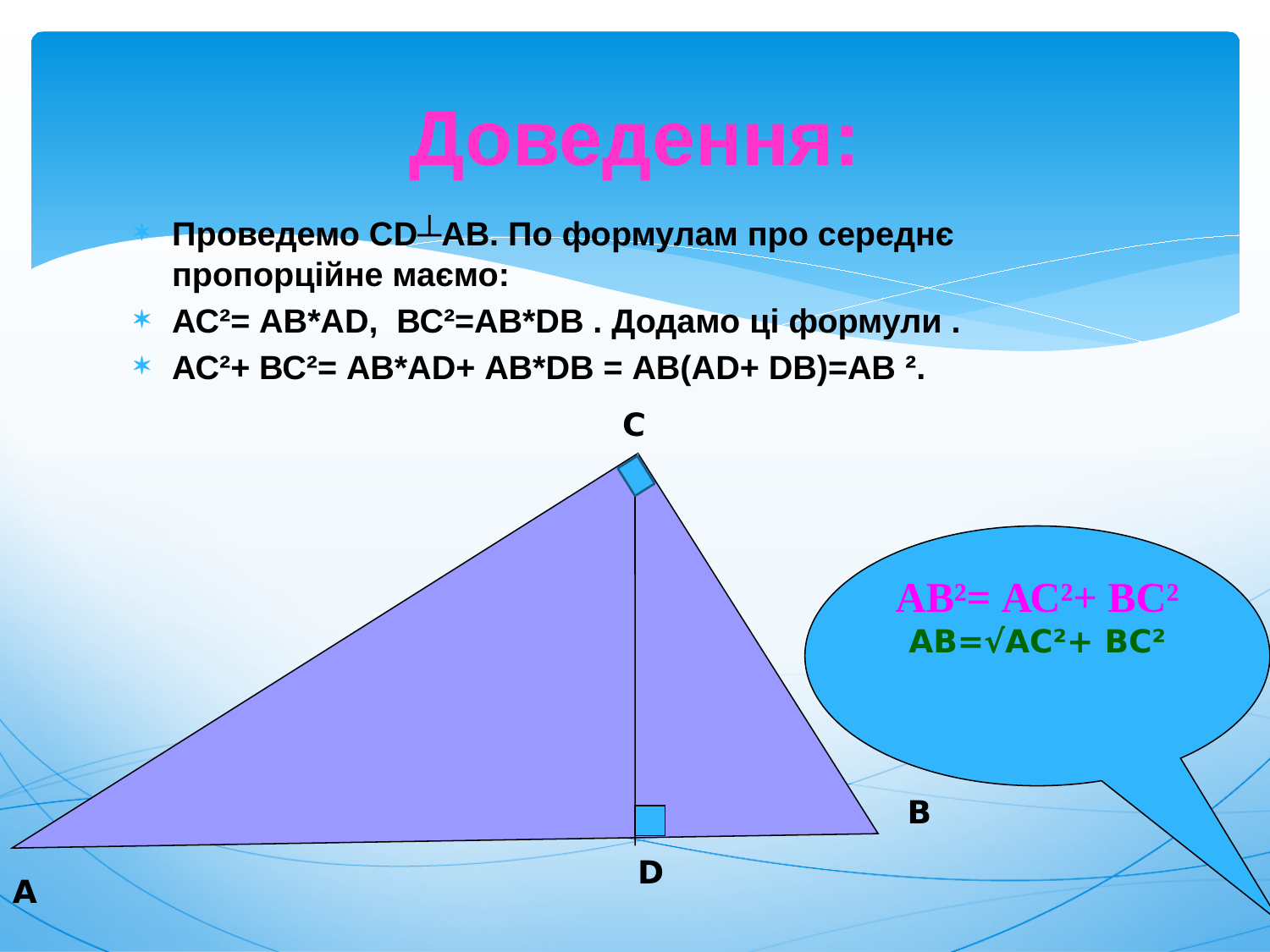

# Доведення:
Проведемо СD┴АВ. По формулам про середнє пропорційне маємо:
АС²= АВ*АD,  ВС²=АВ*DВ . Додамо ці формули .
АС²+ ВС²= АВ*АD+ АВ*DВ = АВ(АD+ DВ)=АВ ².
C

АВ²= АС²+ ВС²
АВ=√АС²+ ВС²

B

D
A